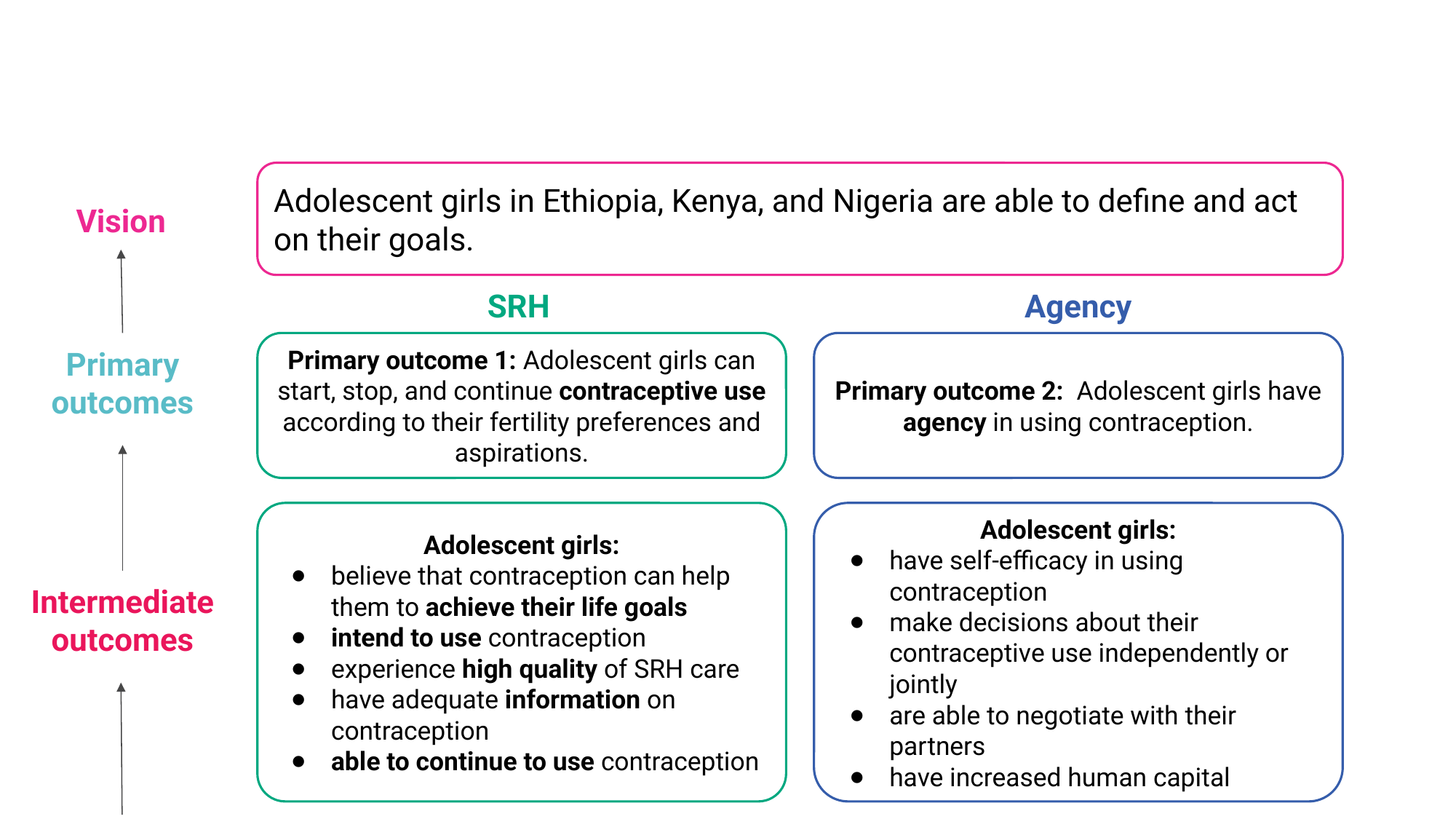

A360 simplified theory of change

Adolescent girls in Ethiopia, Kenya, and Nigeria are able to define and act on their goals.
Vision
SRH
Agency
Primary outcomes
Primary outcome 1: Adolescent girls can start, stop, and continue contraceptive use according to their fertility preferences and aspirations.
Primary outcome 2:  Adolescent girls have agency in using contraception.
Adolescent girls:
believe that contraception can help them to achieve their life goals
intend to use contraception
experience high quality of SRH care
have adequate information on contraception
able to continue to use contraception
Adolescent girls:
have self-efficacy in using contraception
make decisions about their contraceptive use independently or jointly
are able to negotiate with their partners
have increased human capital
Intermediate outcomes